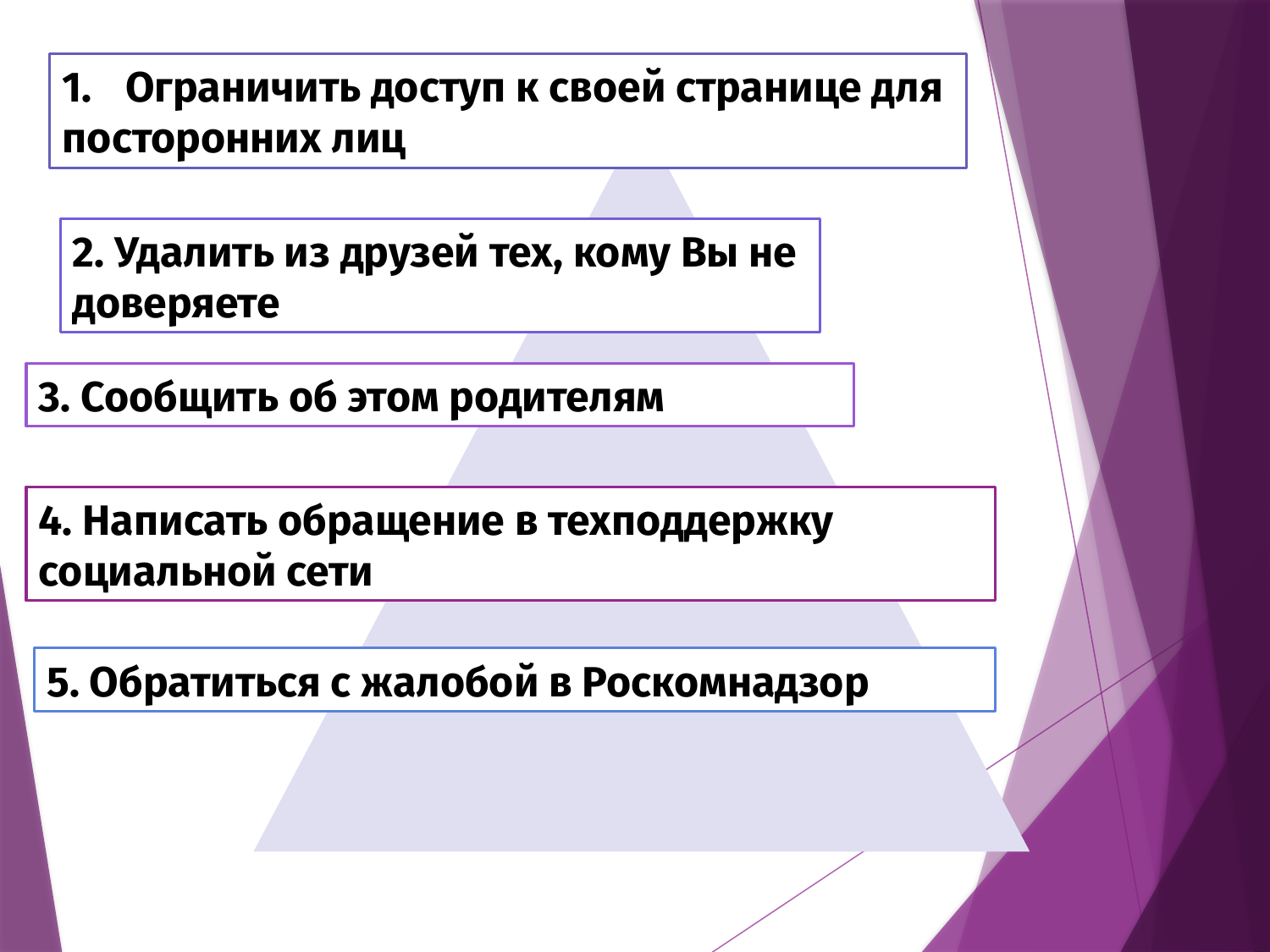

Ограничить доступ к своей странице для
посторонних лиц

2. Удалить из друзей тех, кому Вы не
доверяете
3. Сообщить об этом родителям
4. Написать обращение в техподдержку
социальной сети
5. Обратиться с жалобой в Роскомнадзор